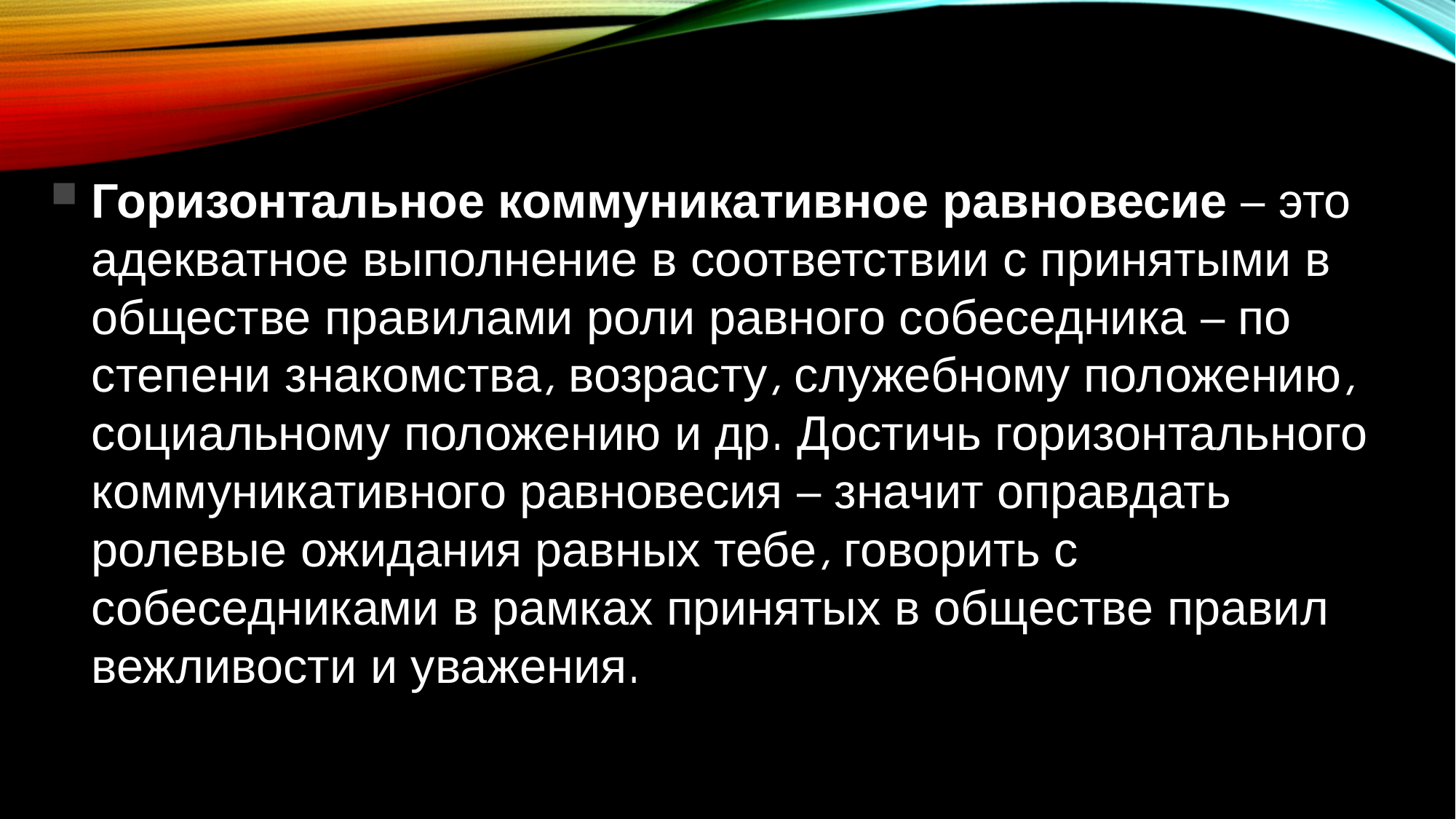

Горизонтальное коммуникативное равновесие – это адекватное выполнение в соответствии с принятыми в обществе правилами роли равного собеседника – по степени знакомства, возрасту, служебному положению, социальному положению и др. Достичь горизонтального коммуникативного равновесия – значит оправдать ролевые ожидания равных тебе, говорить с собеседниками в рамках принятых в обществе правил вежливости и уважения.